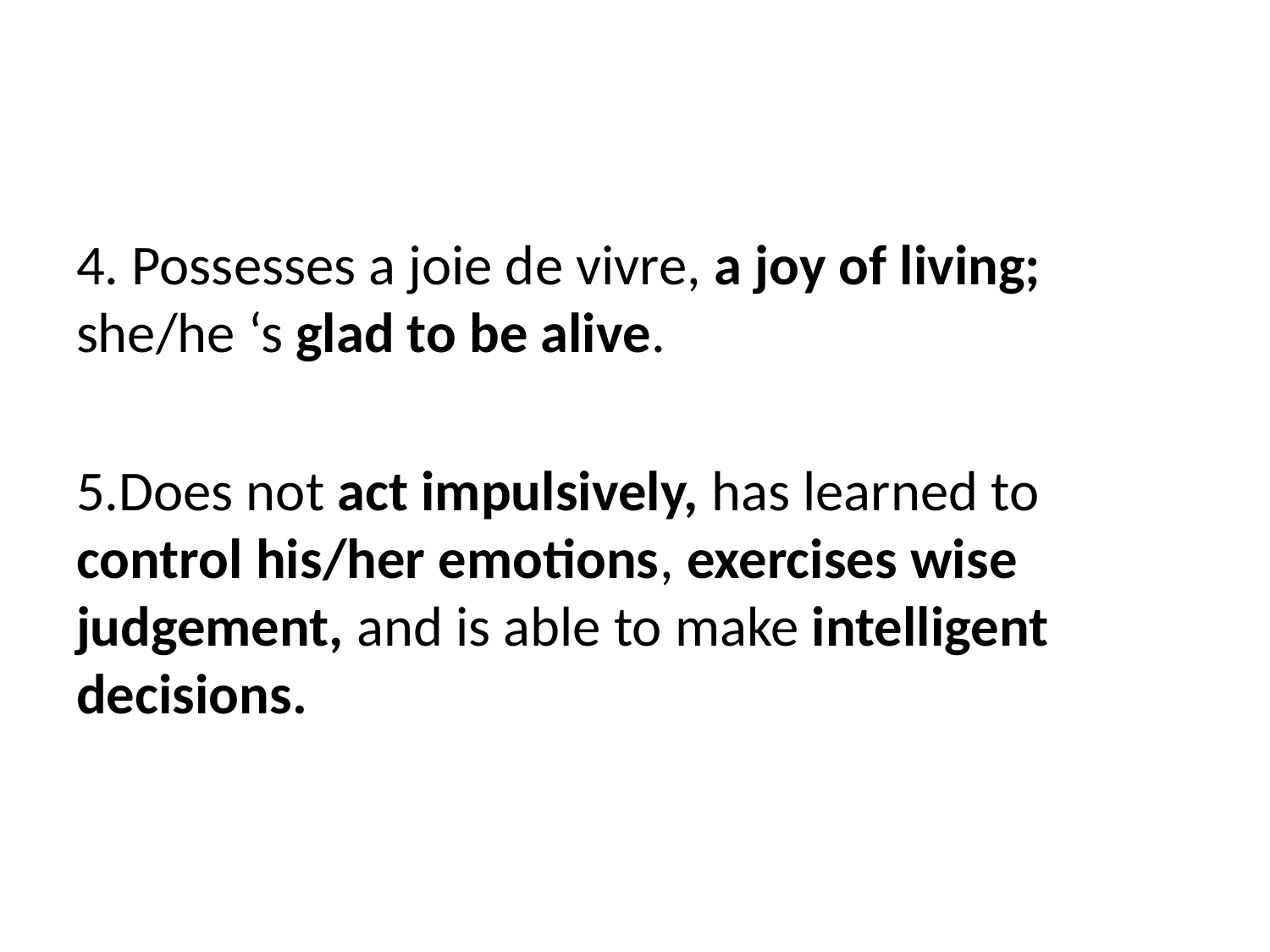

#
4. Possesses a joie de vivre, a joy of living; she/he ‘s glad to be alive.

5.Does not act impulsively, has learned to control his/her emotions, exercises wise judgement, and is able to make intelligent decisions.